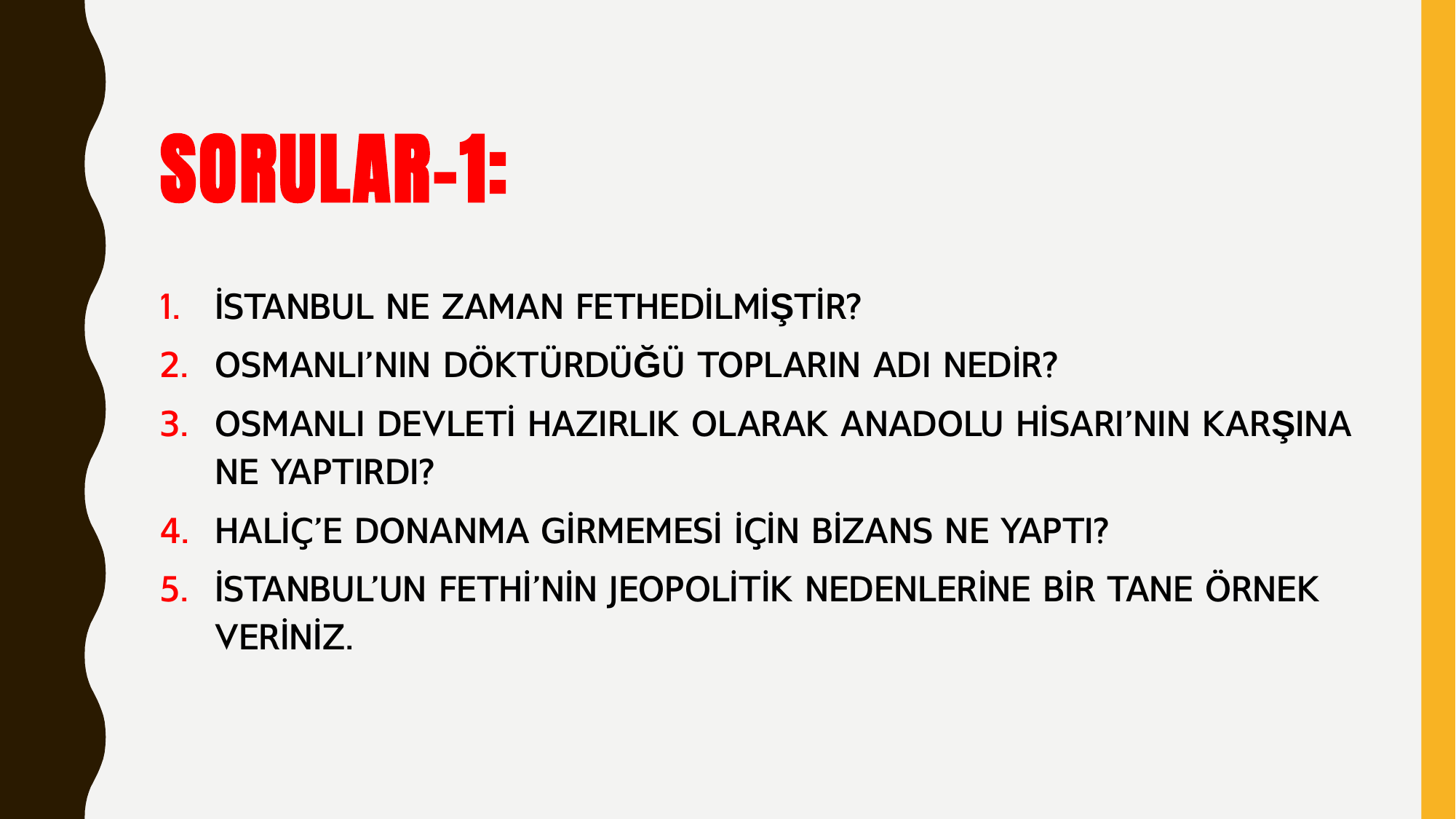

# SORULAR-1:
İSTANBUL NE ZAMAN FETHEDİLMİŞTİR?
OSMANLI’NIN DÖKTÜRDÜĞÜ TOPLARIN ADI NEDİR?
OSMANLI DEVLETİ HAZIRLIK OLARAK ANADOLU HİSARI’NIN KARŞINA NE YAPTIRDI?
HALİÇ’E DONANMA GİRMEMESİ İÇİN BİZANS NE YAPTI?
İSTANBUL’UN FETHİ’NİN JEOPOLİTİK NEDENLERİNE BİR TANE ÖRNEK VERİNİZ.